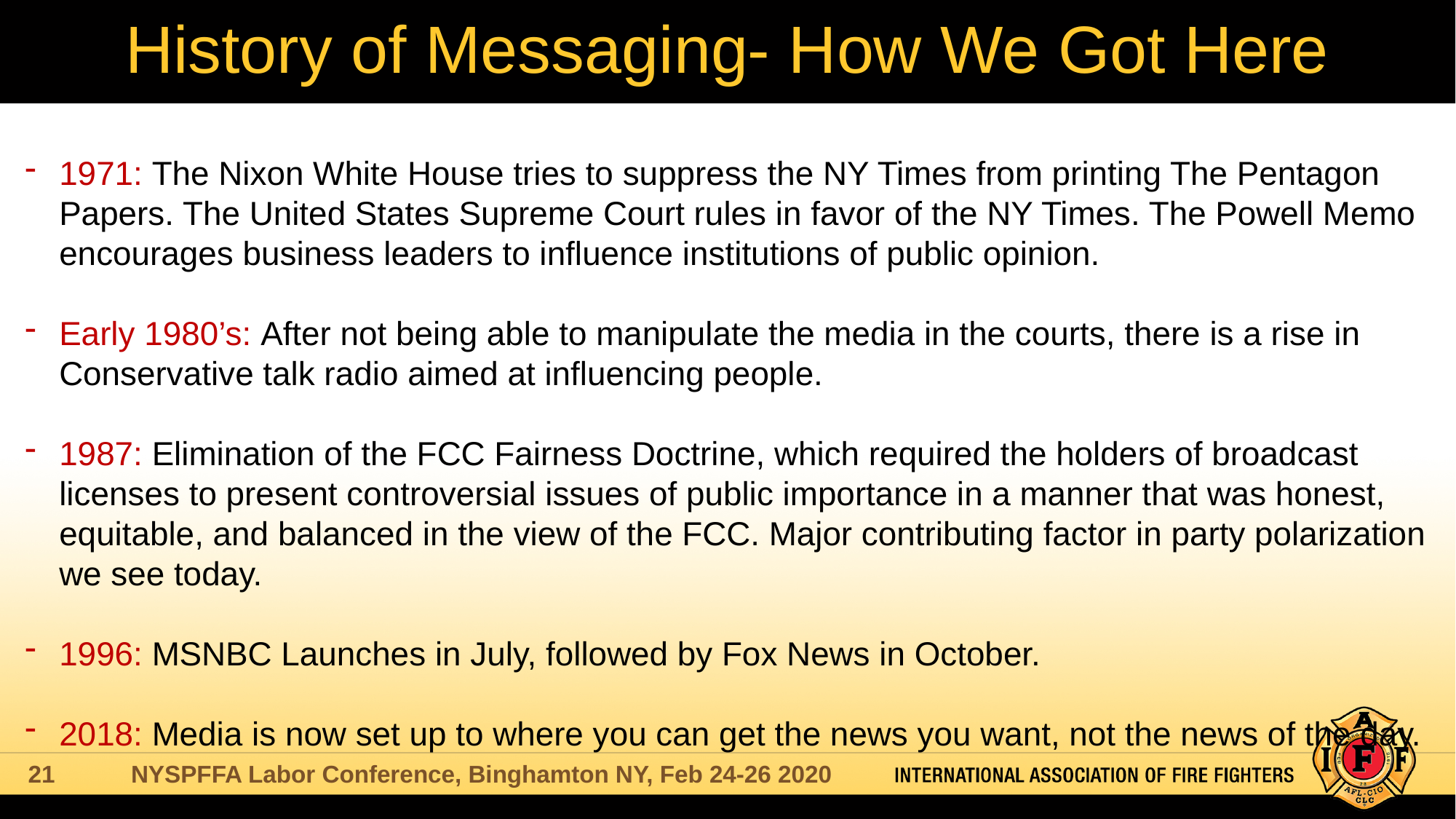

# History of Messaging- How We Got Here
1971: The Nixon White House tries to suppress the NY Times from printing The Pentagon Papers. The United States Supreme Court rules in favor of the NY Times. The Powell Memo encourages business leaders to influence institutions of public opinion.

Early 1980’s: After not being able to manipulate the media in the courts, there is a rise in Conservative talk radio aimed at influencing people.

1987: Elimination of the FCC Fairness Doctrine, which required the holders of broadcast licenses to present controversial issues of public importance in a manner that was honest, equitable, and balanced in the view of the FCC. Major contributing factor in party polarization we see today.

1996: MSNBC Launches in July, followed by Fox News in October.

2018: Media is now set up to where you can get the news you want, not the news of the day.
NYSPFFA Labor Conference, Binghamton NY, Feb 24-26 2020